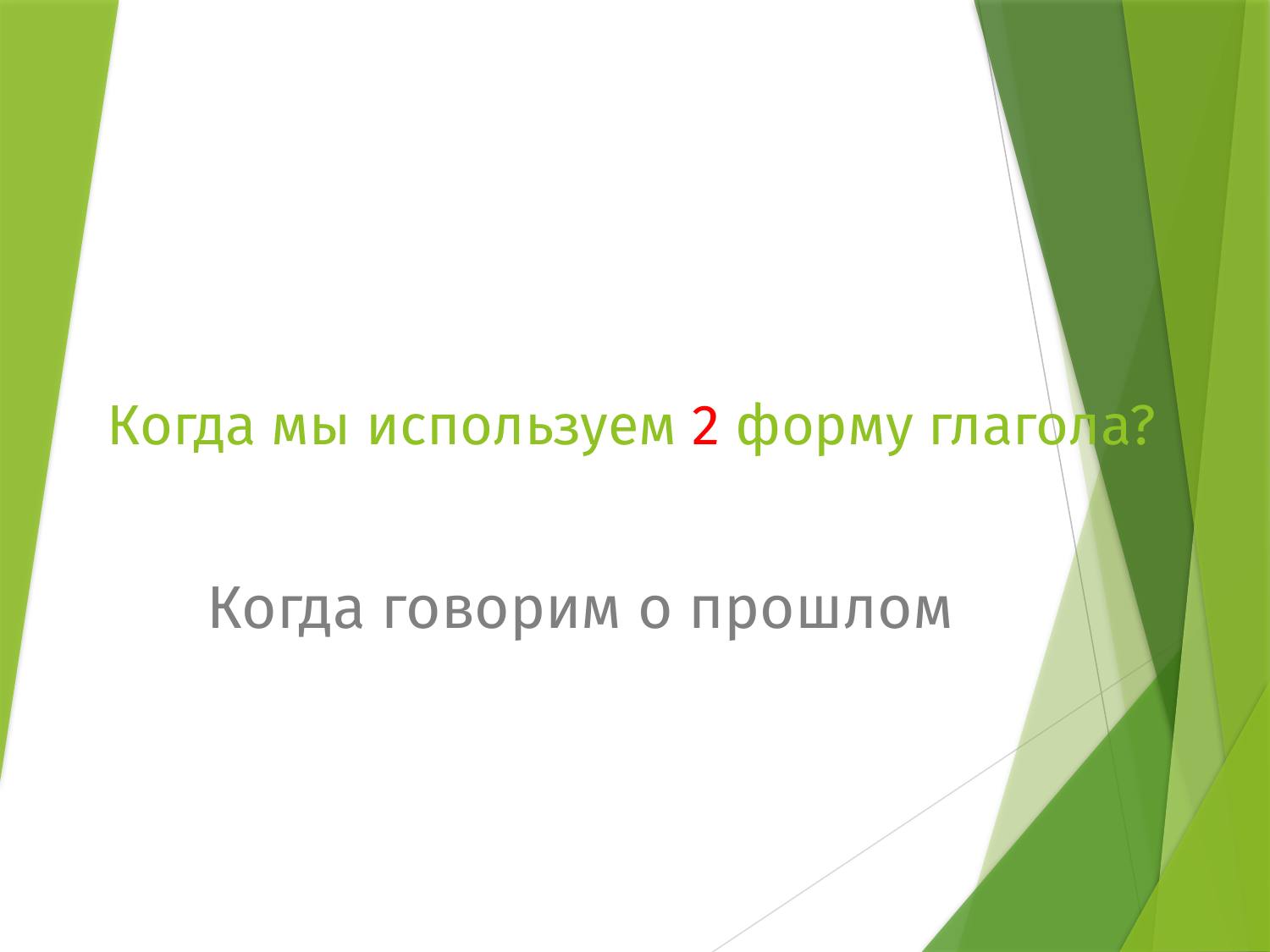

# Когда мы используем 2 форму глагола?
Когда говорим о прошлом